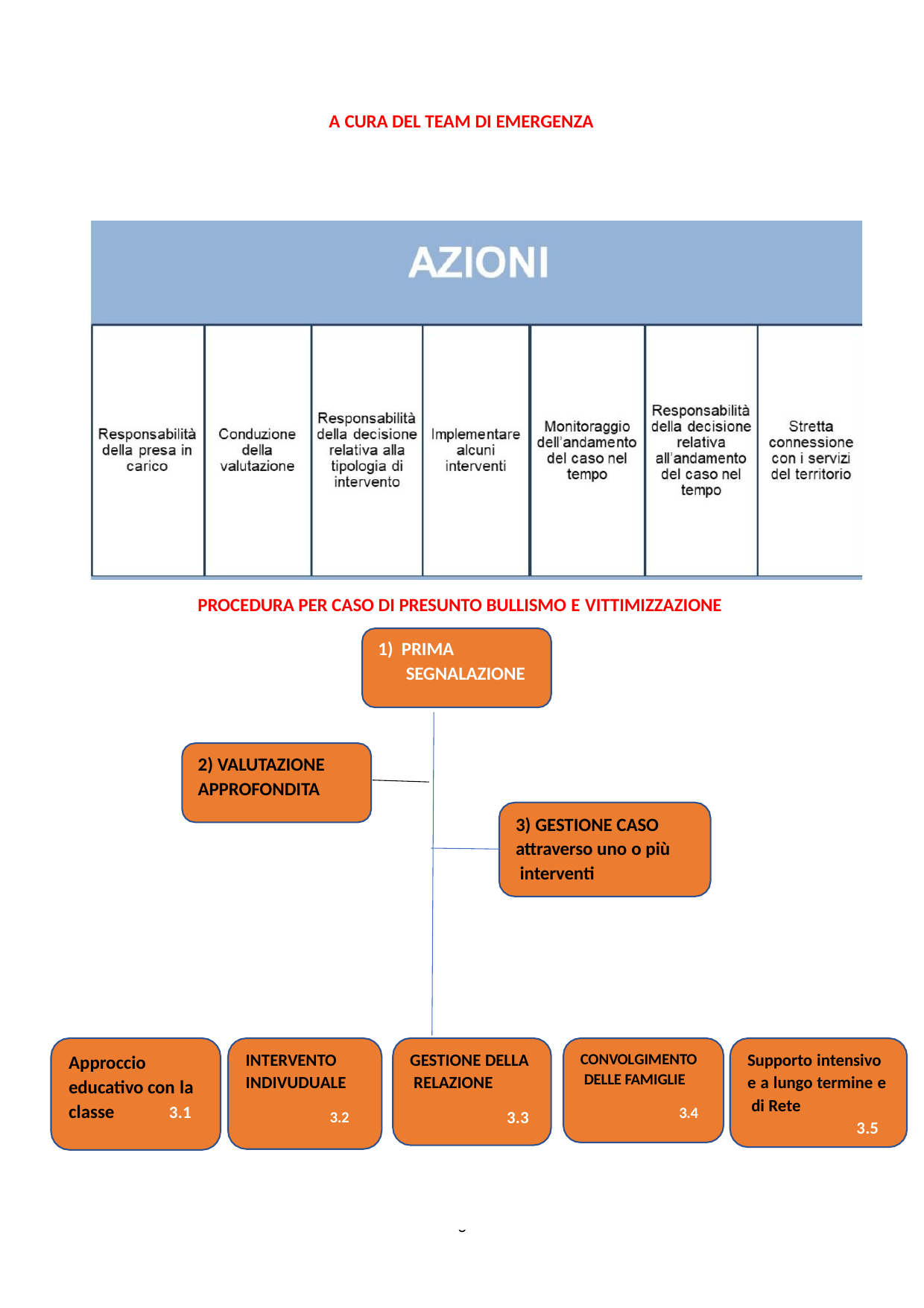

A CURA DEL TEAM DI EMERGENZA

PROCEDURA PER CASO DI PRESUNTO BULLISMO E VITTIMIZZAZIONE

1) PRIMA
SEGNALAZIONE

2) VALUTAZIONE  APPROFONDITA

3) GESTIONE CASO  attraverso uno o più  interventi

GESTIONE DELLA  RELAZIONE
INTERVENTO  INDIVUDUALE
Supporto intensivo  e a lungo termine e  di Rete
3.5
CONVOLGIMENTO  DELLE FAMIGLIE
Approccio  educativo con la
classe
3.1
3.4
3.3
3.2

3